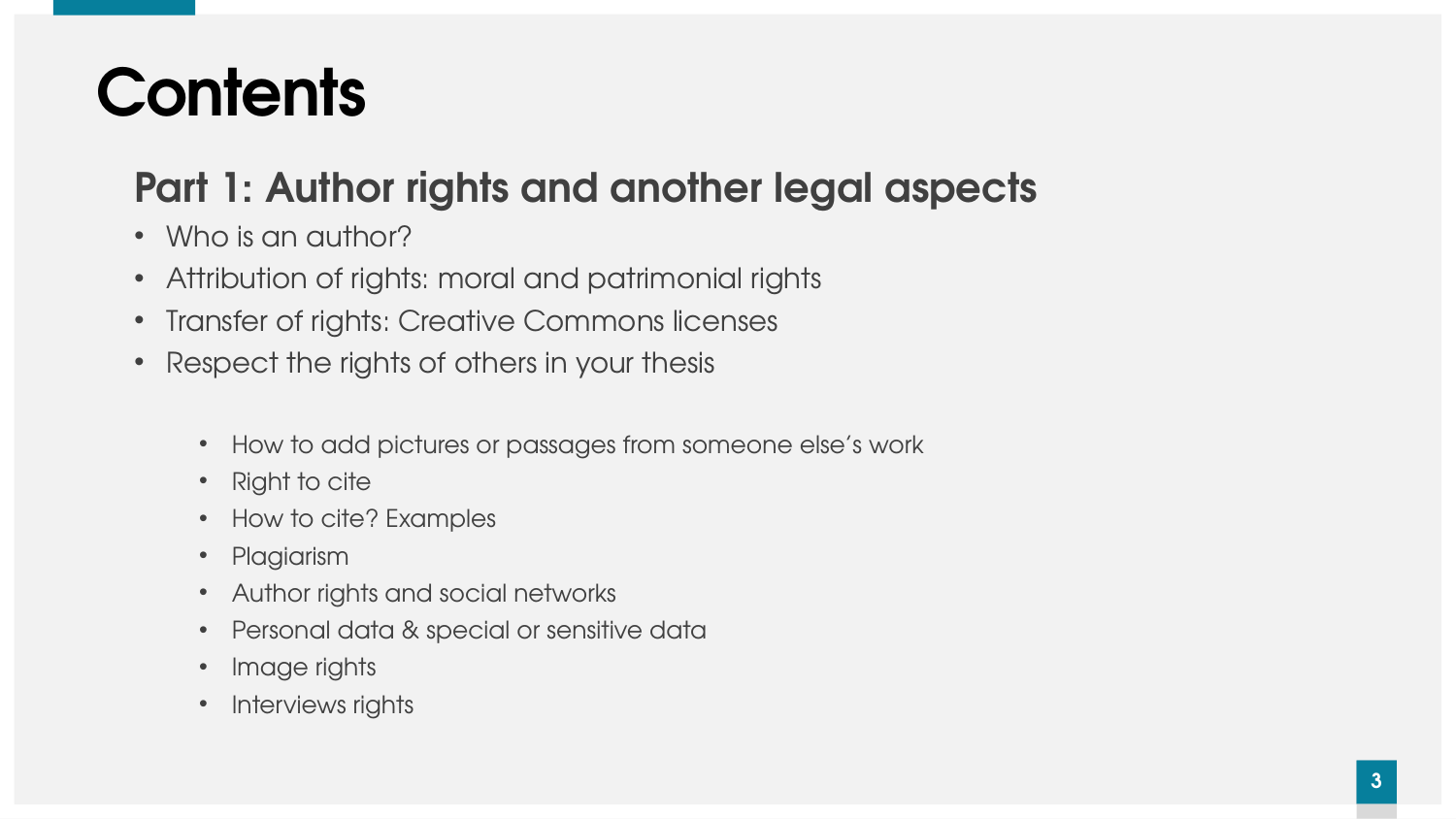

# Contents
Part 1: Author rights and another legal aspects
Who is an author?
Attribution of rights: moral and patrimonial rights
Transfer of rights: Creative Commons licenses
Respect the rights of others in your thesis

How to add pictures or passages from someone else’s work
Right to cite
How to cite? Examples
Plagiarism
Author rights and social networks
Personal data & special or sensitive data
Image rights
Interviews rights